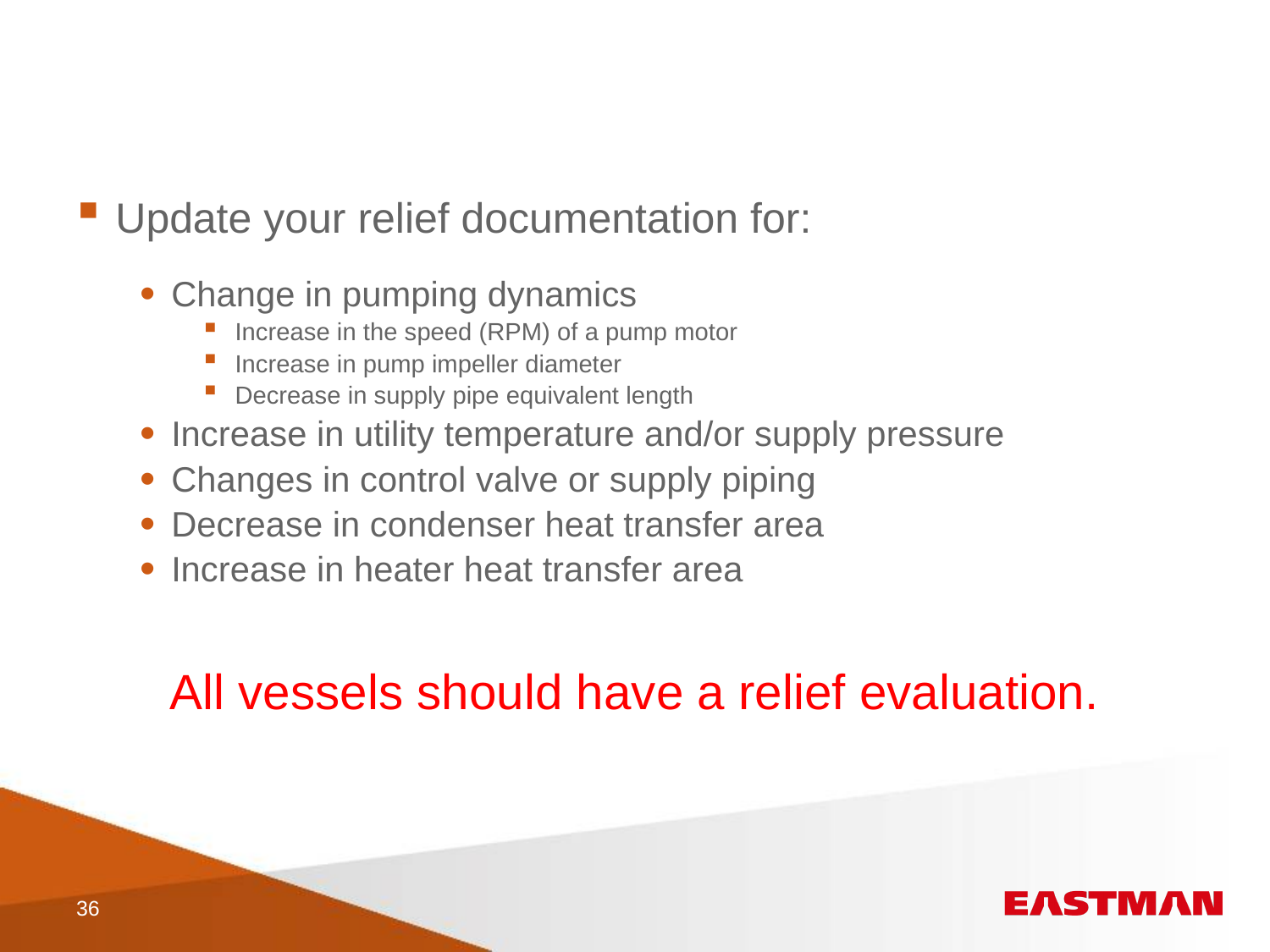

#
Update your relief documentation for:

Change in pumping dynamics
Increase in the speed (RPM) of a pump motor
Increase in pump impeller diameter
Decrease in supply pipe equivalent length
Increase in utility temperature and/or supply pressure
Changes in control valve or supply piping
Decrease in condenser heat transfer area
Increase in heater heat transfer area

All vessels should have a relief evaluation.

36